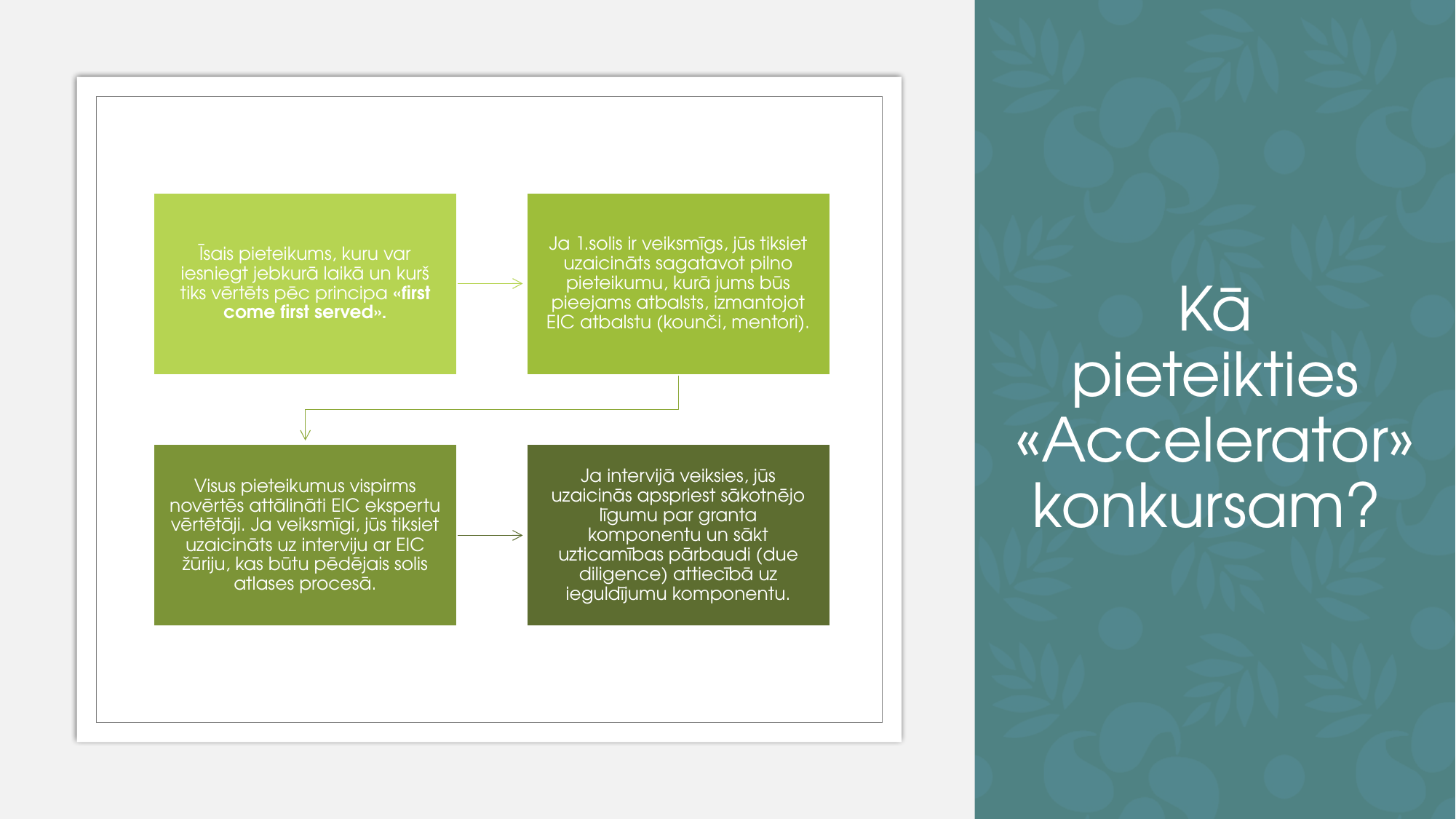

# Kā pieteikties «Accelerator» konkursam?

Īsais pieteikums, kuru var iesniegt jebkurā laikā un kurš tiks vērtēts pēc principa «first come first served».

Ja 1.solis ir veiksmīgs, jūs tiksiet uzaicināts sagatavot pilno pieteikumu, kurā jums būs pieejams atbalsts, izmantojot EIC atbalstu (kounči, mentori).

Visus pieteikumus vispirms novērtēs attālināti EIC ekspertu vērtētāji. Ja veiksmīgi, jūs tiksiet uzaicināts uz interviju ar EIC žūriju, kas būtu pēdējais solis atlases procesā.
Ja intervijā veiksies, jūs uzaicinās apspriest sākotnējo līgumu par granta komponentu un sākt uzticamības pārbaudi (due diligence) attiecībā uz ieguldījumu komponentu.